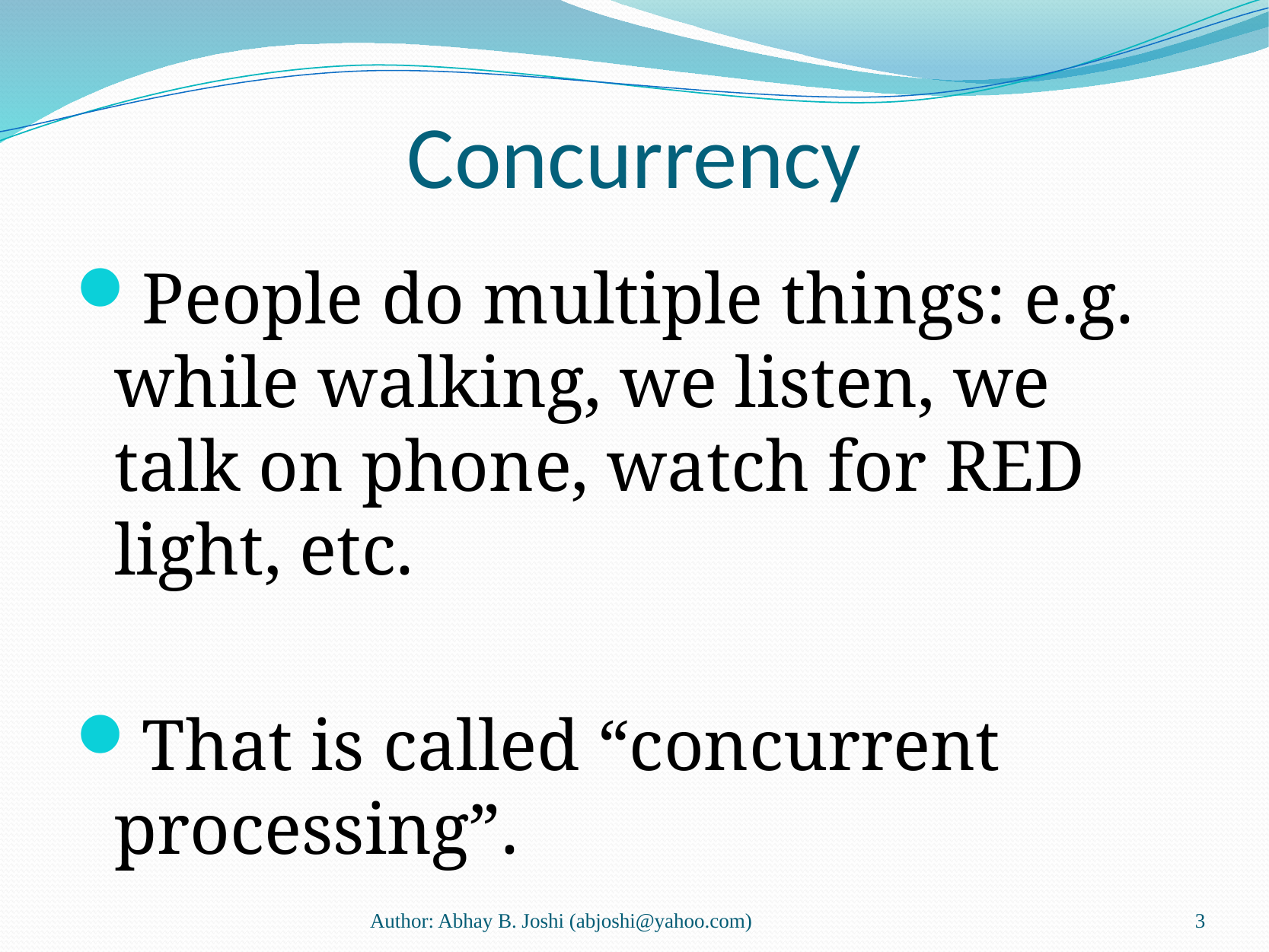

# Concurrency
People do multiple things: e.g. while walking, we listen, we talk on phone, watch for RED light, etc.

That is called “concurrent processing”.

Author: Abhay B. Joshi (abjoshi@yahoo.com)
3